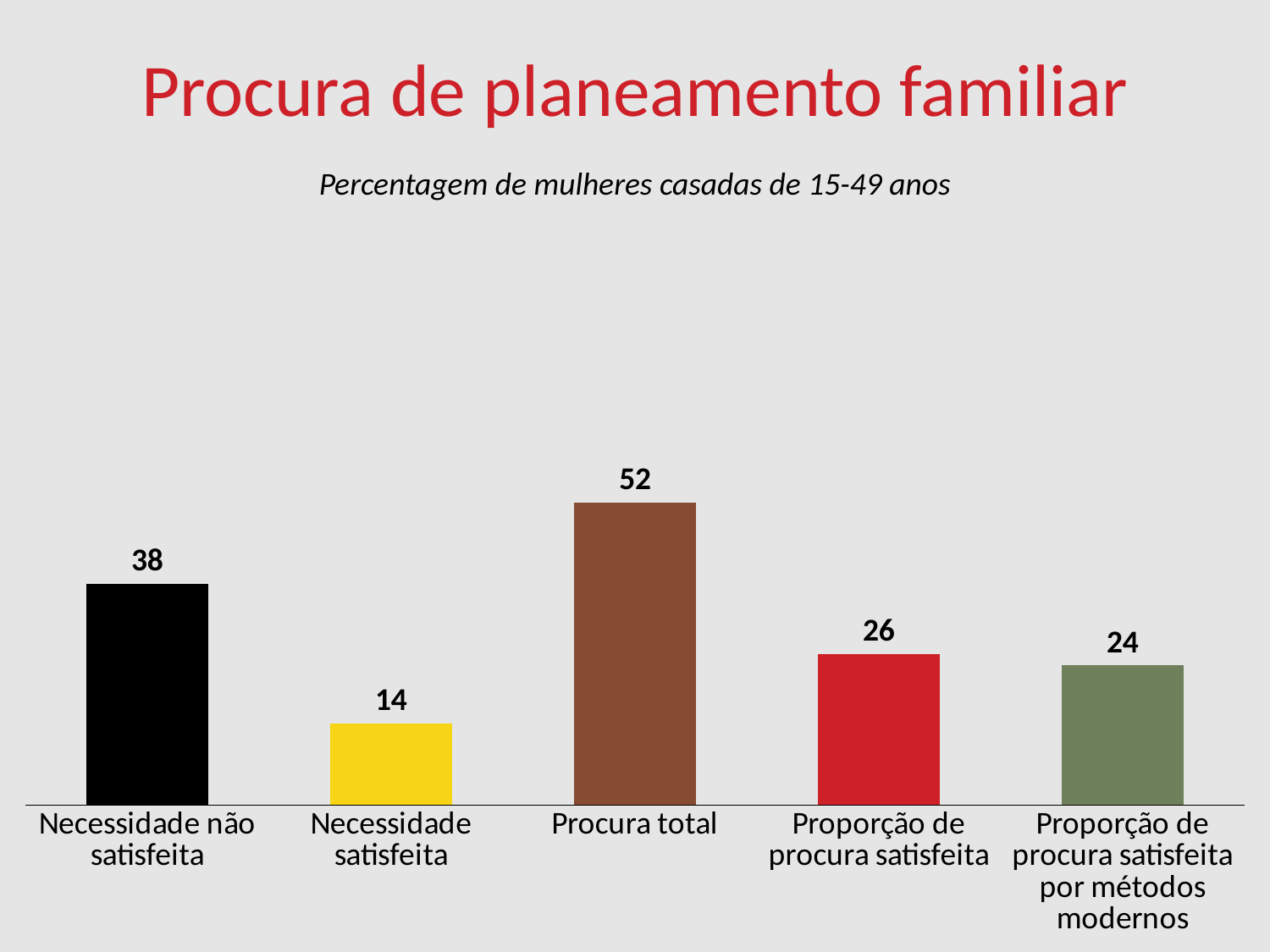

Procura de planeamento familiar
Percentagem de mulheres casadas de 15-49 anos

### Chart

| Category | Column1 |
|---|---|
| Necessidade não satisfeita | 38.0 |
| Necessidade satisfeita | 14.0 |
| Procura total | 52.0 |
| Proporção de procura satisfeita | 26.0 |
| Proporção de procura satisfeita por métodos modernos | 24.0 |